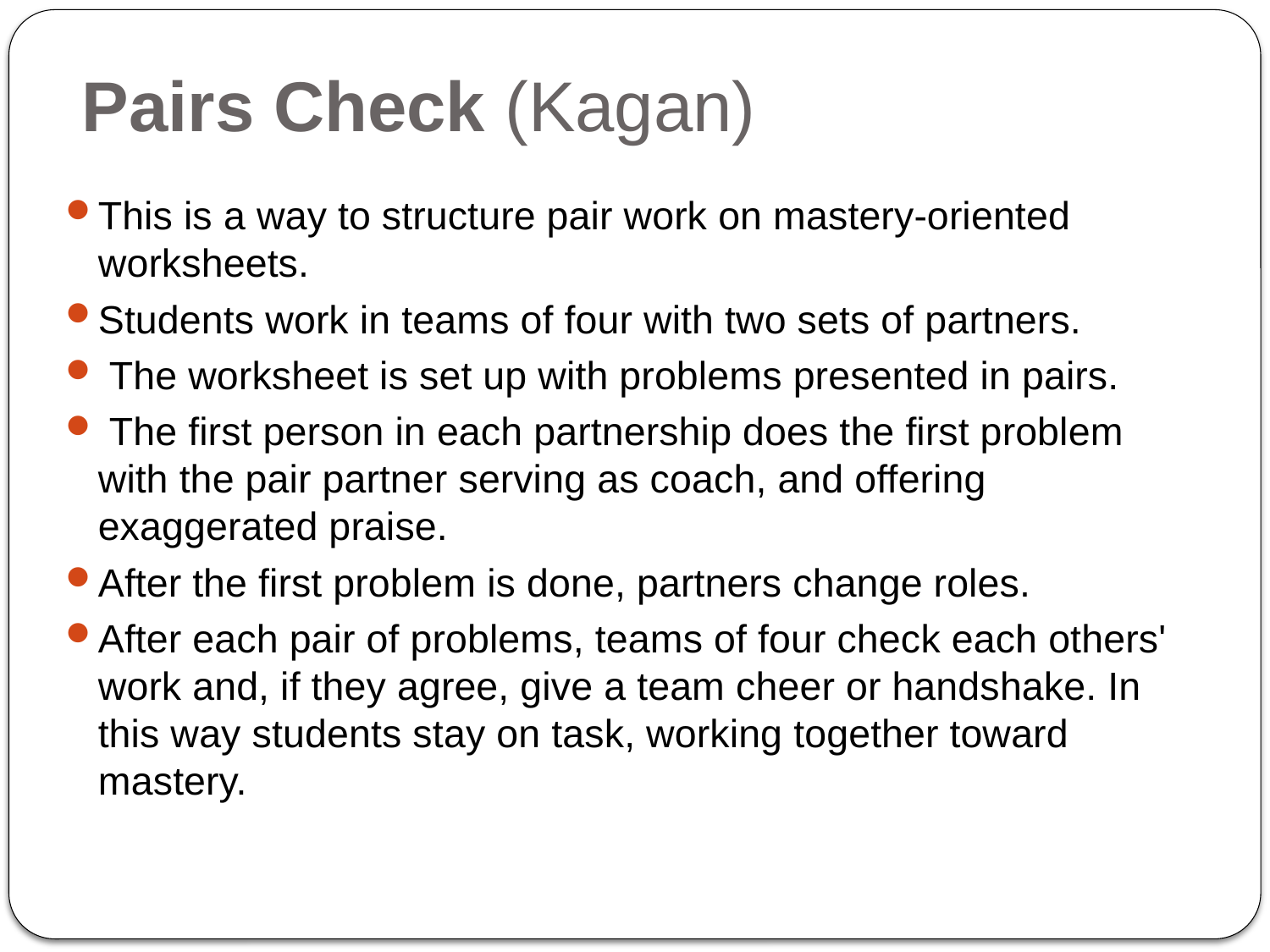

# Pairs Check (Kagan)
This is a way to structure pair work on mastery-oriented worksheets.
Students work in teams of four with two sets of partners.
 The worksheet is set up with problems presented in pairs.
 The first person in each partnership does the first problem with the pair partner serving as coach, and offering exaggerated praise.
After the first problem is done, partners change roles.
After each pair of problems, teams of four check each others' work and, if they agree, give a team cheer or handshake. In this way students stay on task, working together toward mastery.